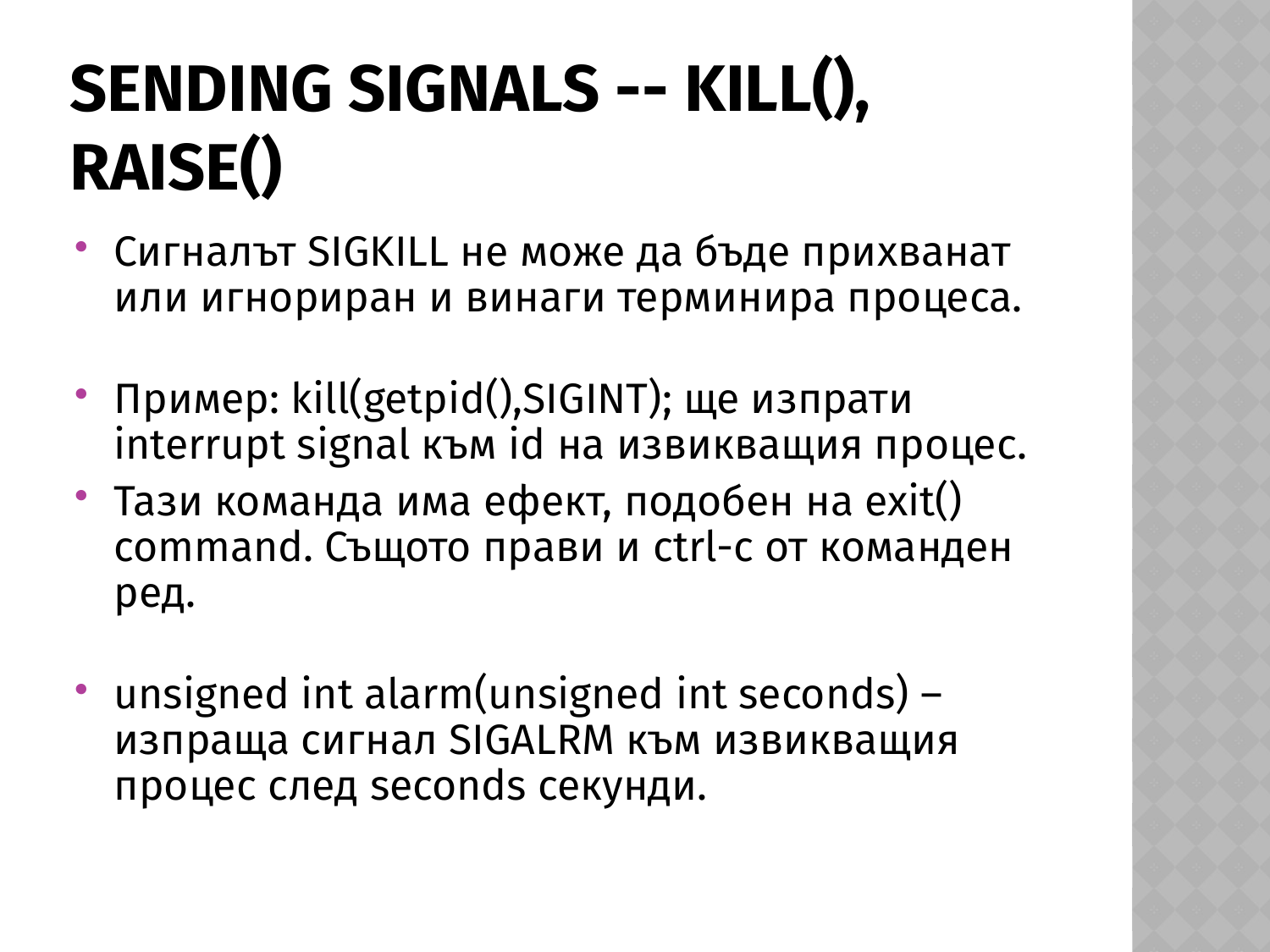

# Sending Signals -- kill(), raise()
Сигналът SIGKILL не може да бъде прихванат или игнориран и винаги терминира процеса.
Пример: kill(getpid(),SIGINT); ще изпрати interrupt signal към id на извикващия процес.
Тази команда има ефект, подобен на exit() command. Същото прави и ctrl-c от команден ред.
unsigned int alarm(unsigned int seconds) – изпраща сигнал SIGALRM към извикващия процес след seconds секунди.